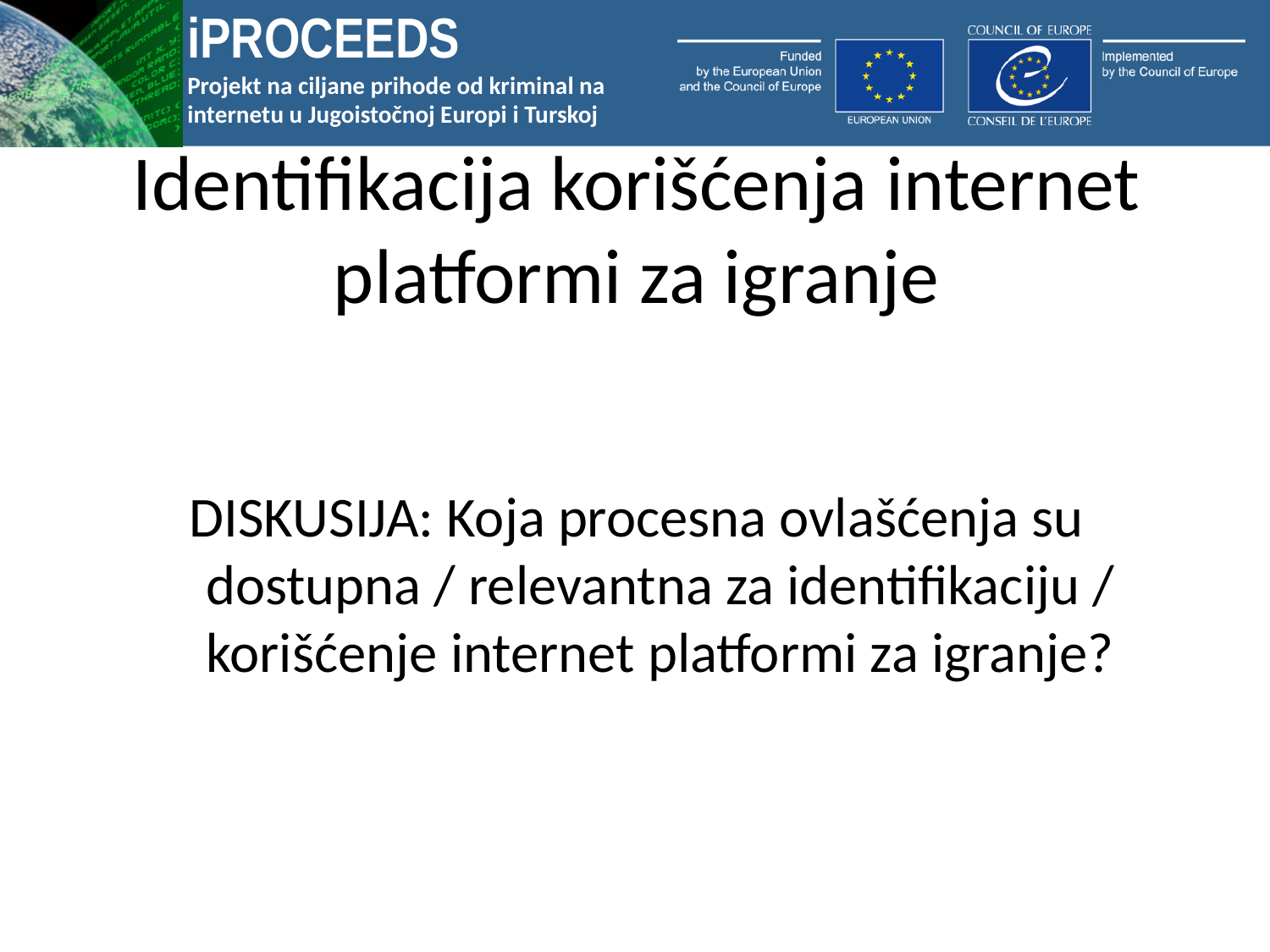

# Identifikacija korišćenja internet platformi za igranje

DISKUSIJA: Koja procesna ovlašćenja su dostupna / relevantna za identifikaciju / korišćenje internet platformi za igranje?